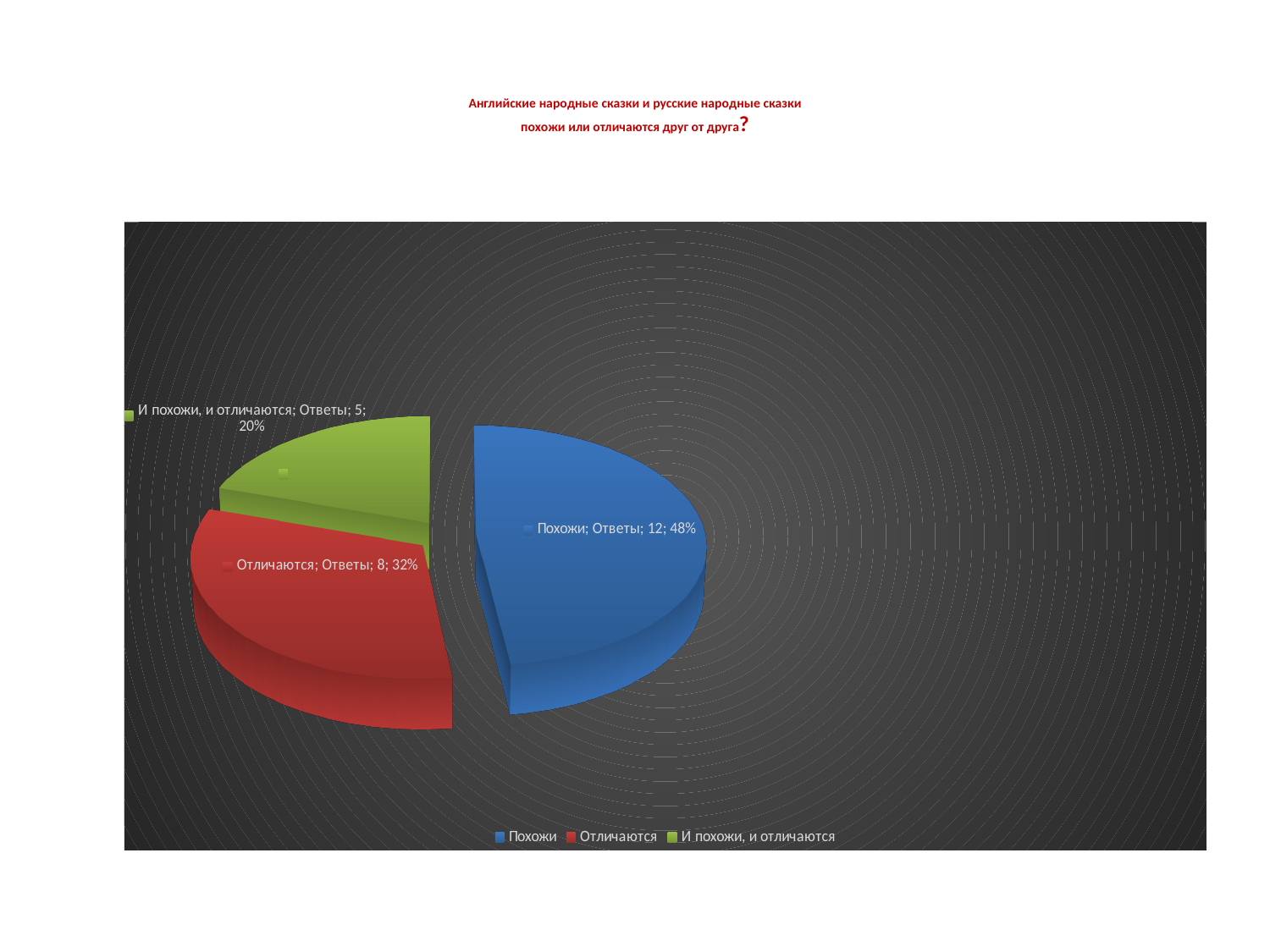

# Английские народные сказки и русские народные сказки похожи или отличаются друг от друга?

[unsupported chart]